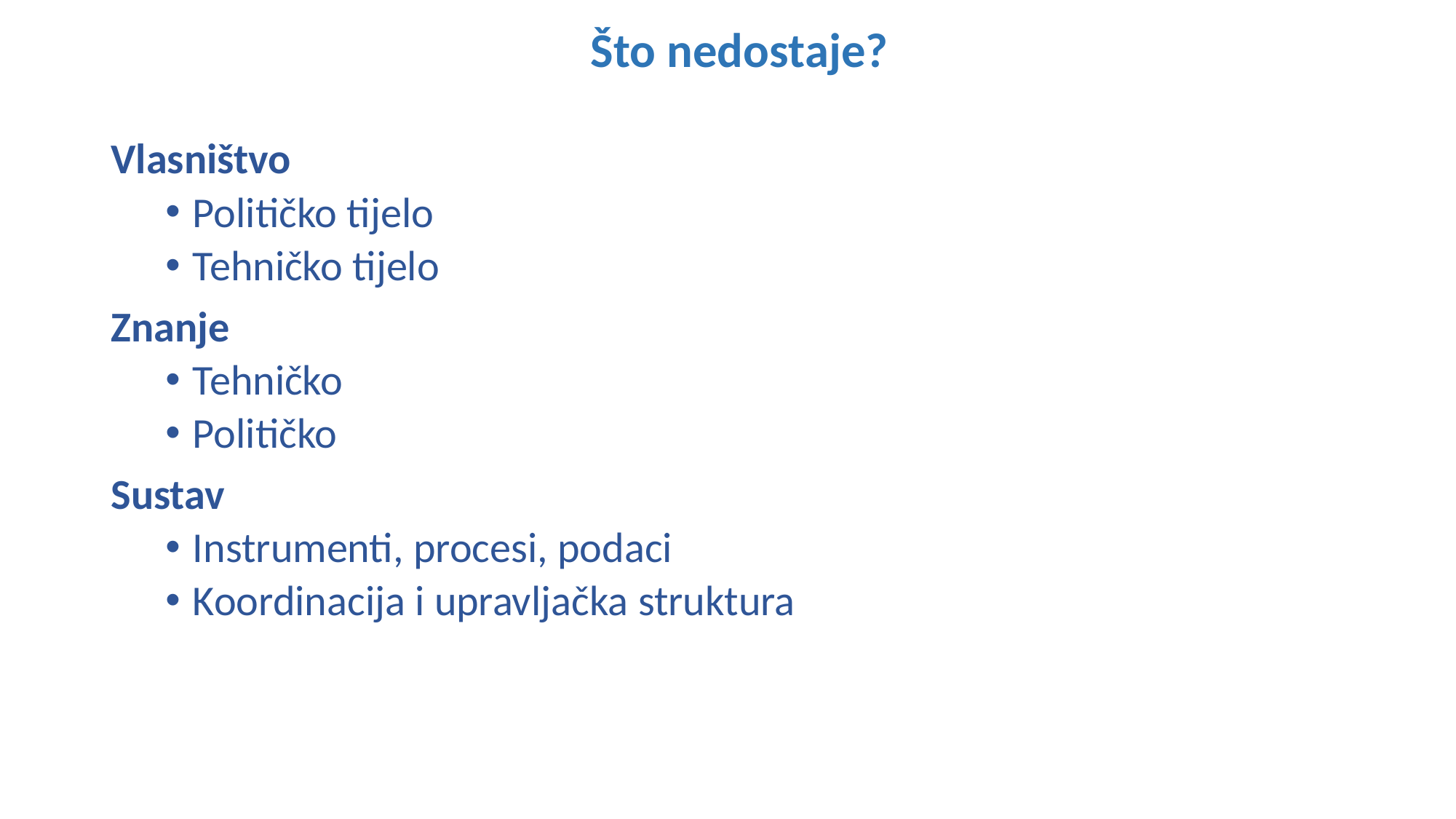

Što nedostaje?
Vlasništvo
Političko tijelo
Tehničko tijelo
Znanje
Tehničko
Političko
Sustav
Instrumenti, procesi, podaci
Koordinacija i upravljačka struktura